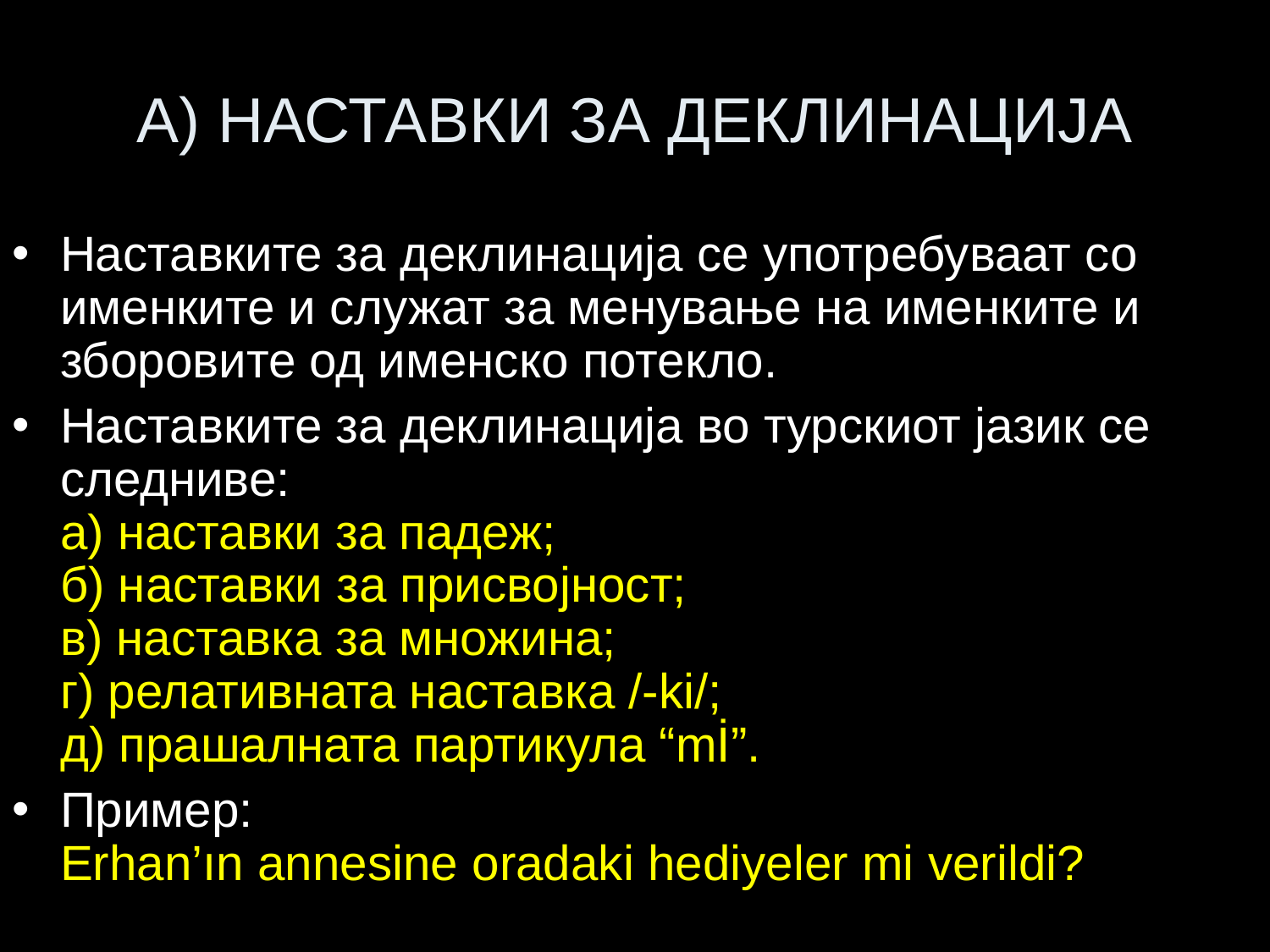

# A) НАСТАВКИ ЗА ДЕКЛИНАЦИЈА
Наставките за деклинација се употребуваат со именките и служат за менување на именките и зборовите од именско потекло.
Наставките за деклинација во турскиот јазик се следниве:
a) наставки за падеж;
б) наставки за присвојност;
в) наставка за множина;
г) релативната наставка /-ki/;
д) прашалната партикула “mİ”.
Пример:
Erhan’ın annesine oradaki hediyeler mi verildi?